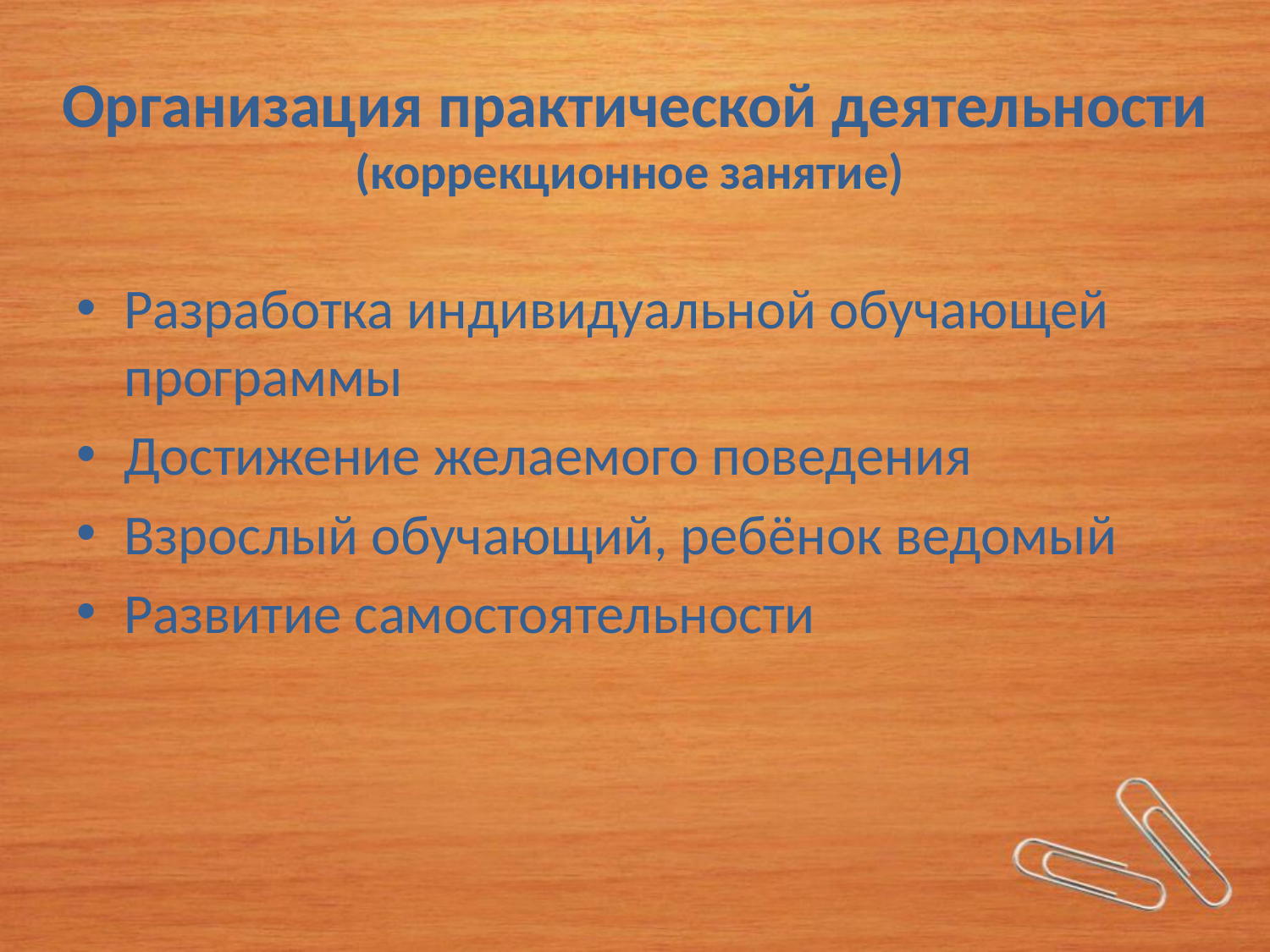

# Организация практической деятельности (коррекционное занятие)
Разработка индивидуальной обучающей программы
Достижение желаемого поведения
Взрослый обучающий, ребёнок ведомый
Развитие самостоятельности